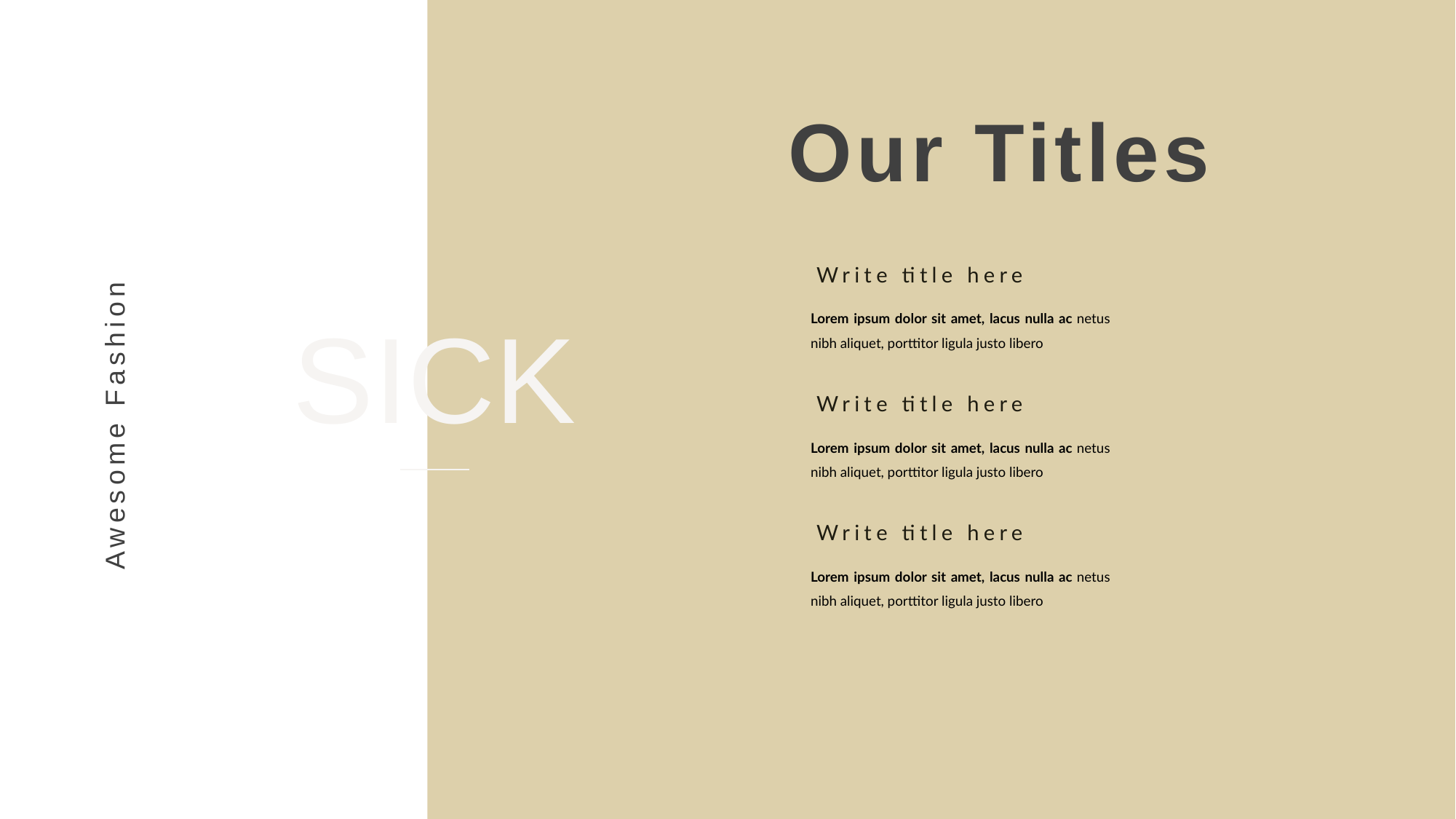

Our Titles

Write title here
SICK
Lorem ipsum dolor sit amet, lacus nulla ac netus nibh aliquet, porttitor ligula justo libero
Write title here
Awesome Fashion
Lorem ipsum dolor sit amet, lacus nulla ac netus nibh aliquet, porttitor ligula justo libero
Write title here
Lorem ipsum dolor sit amet, lacus nulla ac netus nibh aliquet, porttitor ligula justo libero